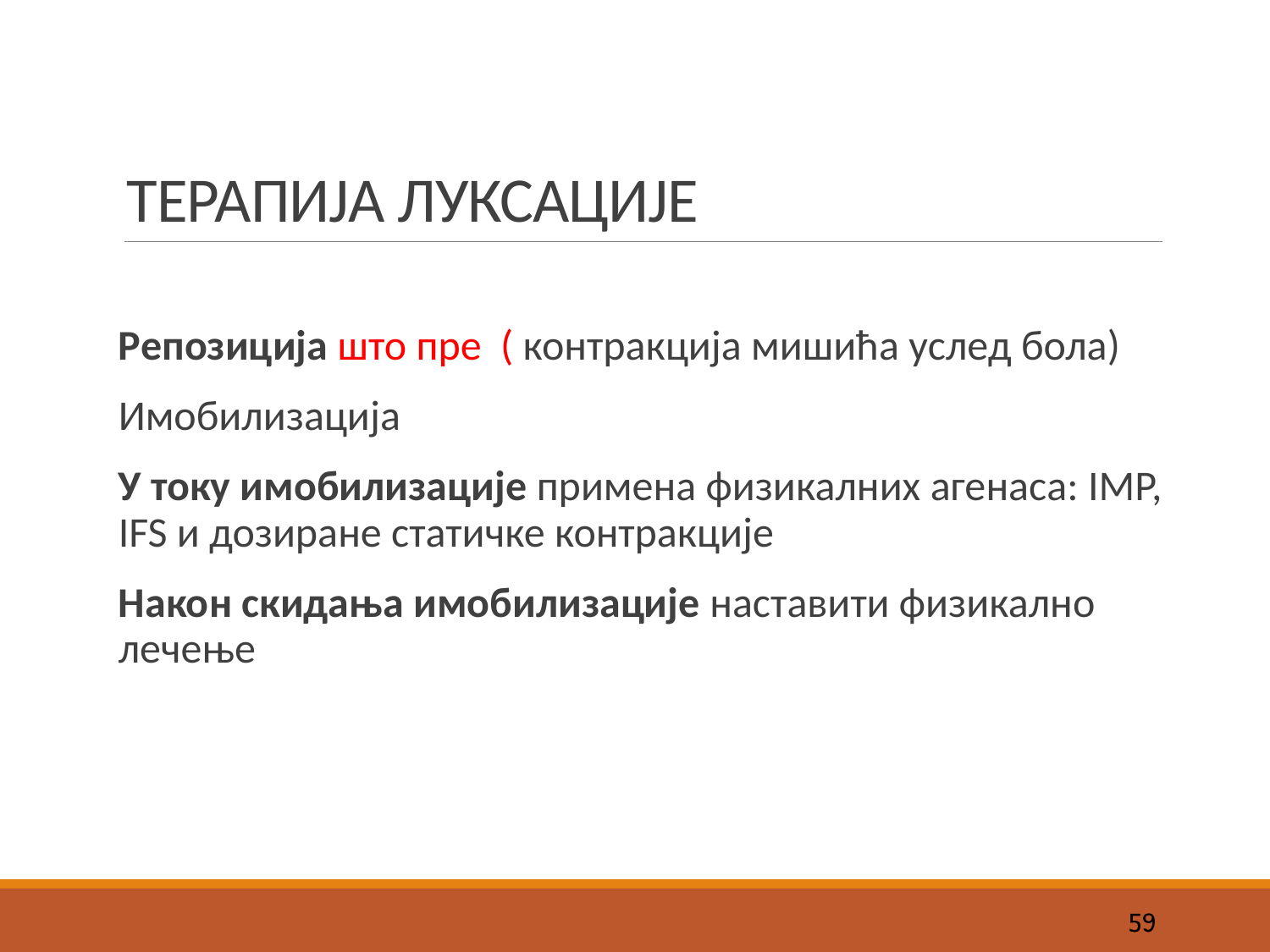

# ТЕРАПИЈА ЛУКСАЦИЈЕ
Репозиција што пре  ( контракција мишића услед бола)
Имобилизација
У току имобилизације примена физикалних агенаса: IMP, IFS и дозиране статичке контракције
Након скидања имобилизације наставити физикално лечење
59